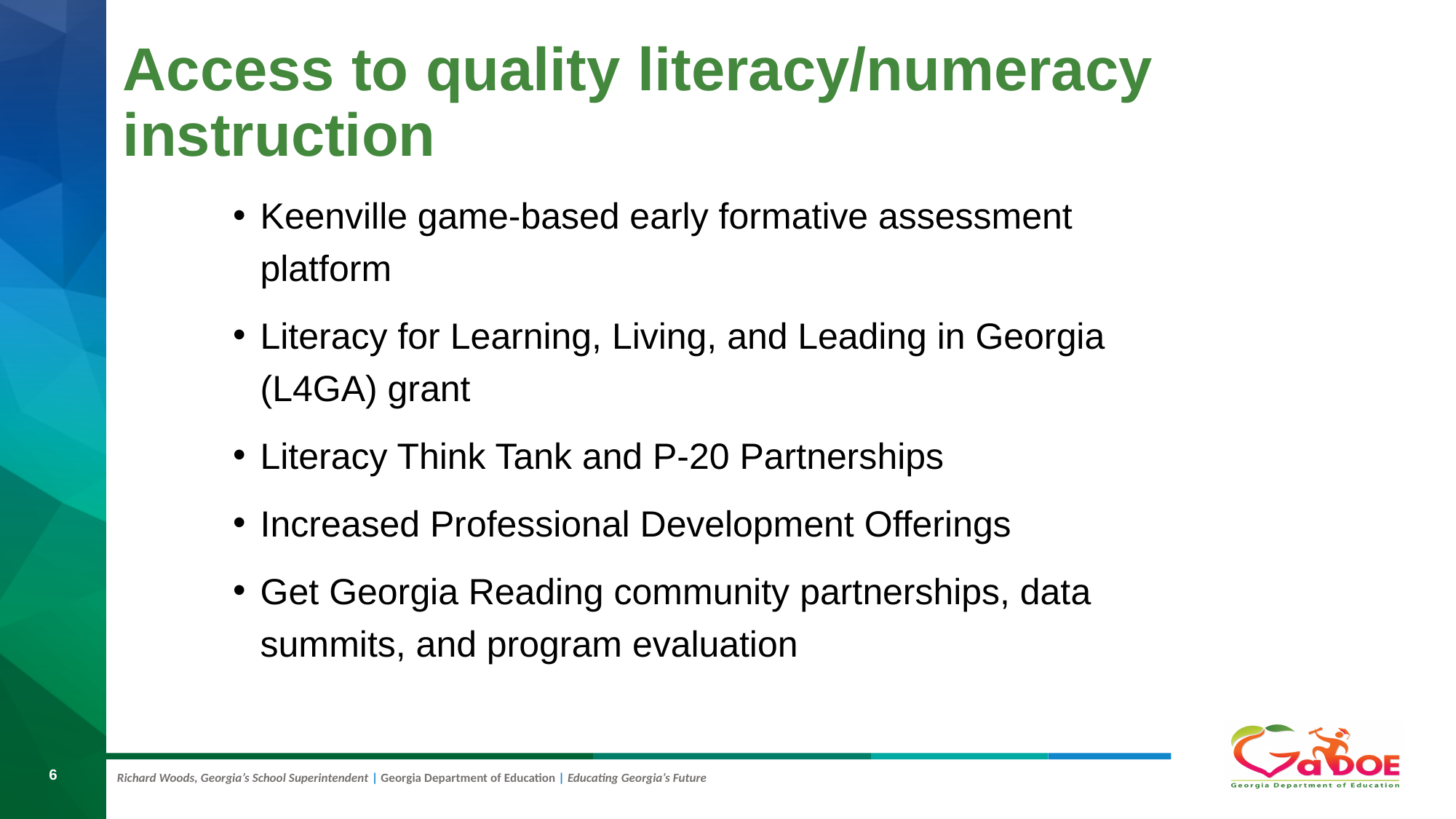

Access to quality literacy/numeracy
instruction
Keenville game-based early formative assessment platform
Literacy for Learning, Living, and Leading in Georgia (L4GA) grant
Literacy Think Tank and P-20 Partnerships
Increased Professional Development Offerings
Get Georgia Reading community partnerships, data summits, and program evaluation